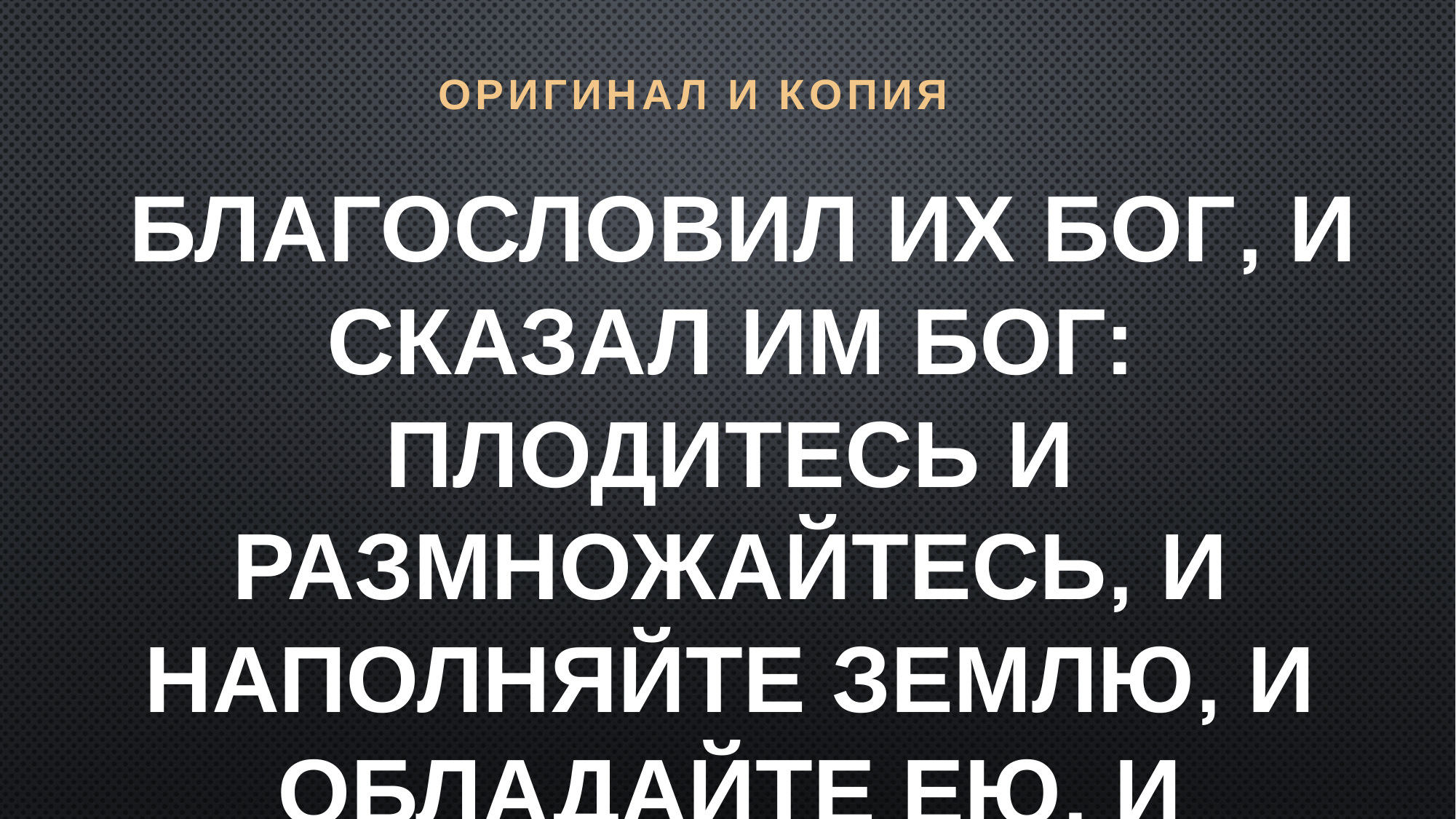

ОРИГИНАЛ И КОПИЯ
 благословил их Бог, и сказал им Бог: плодитесь и размножайтесь, и наполняйте землю, и обладайте ею, и владычествуйте